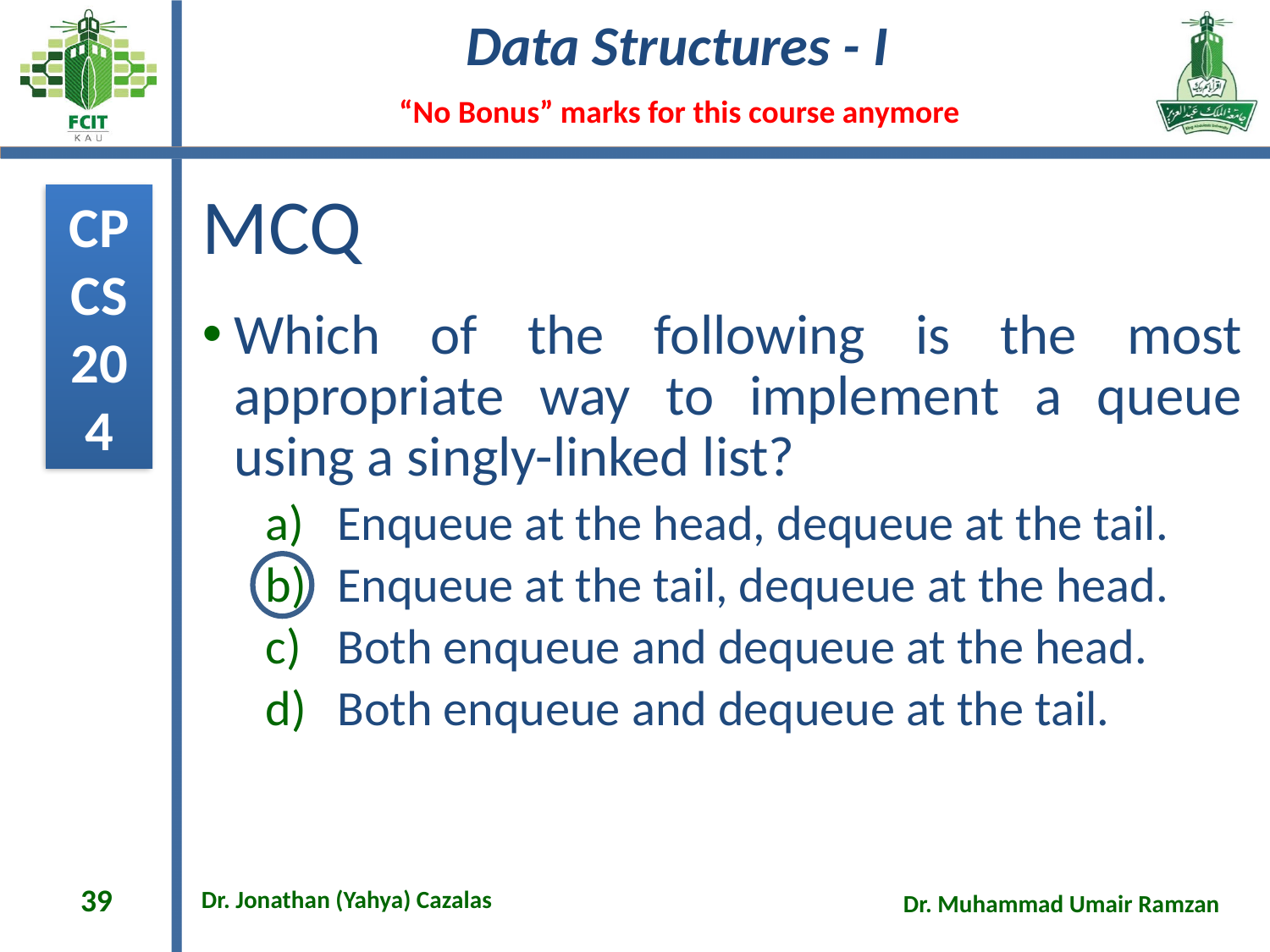

# MCQ
Which of the following is the most appropriate way to implement a queue using a singly-linked list?
Enqueue at the head, dequeue at the tail.
Enqueue at the tail, dequeue at the head.
Both enqueue and dequeue at the head.
Both enqueue and dequeue at the tail.

39